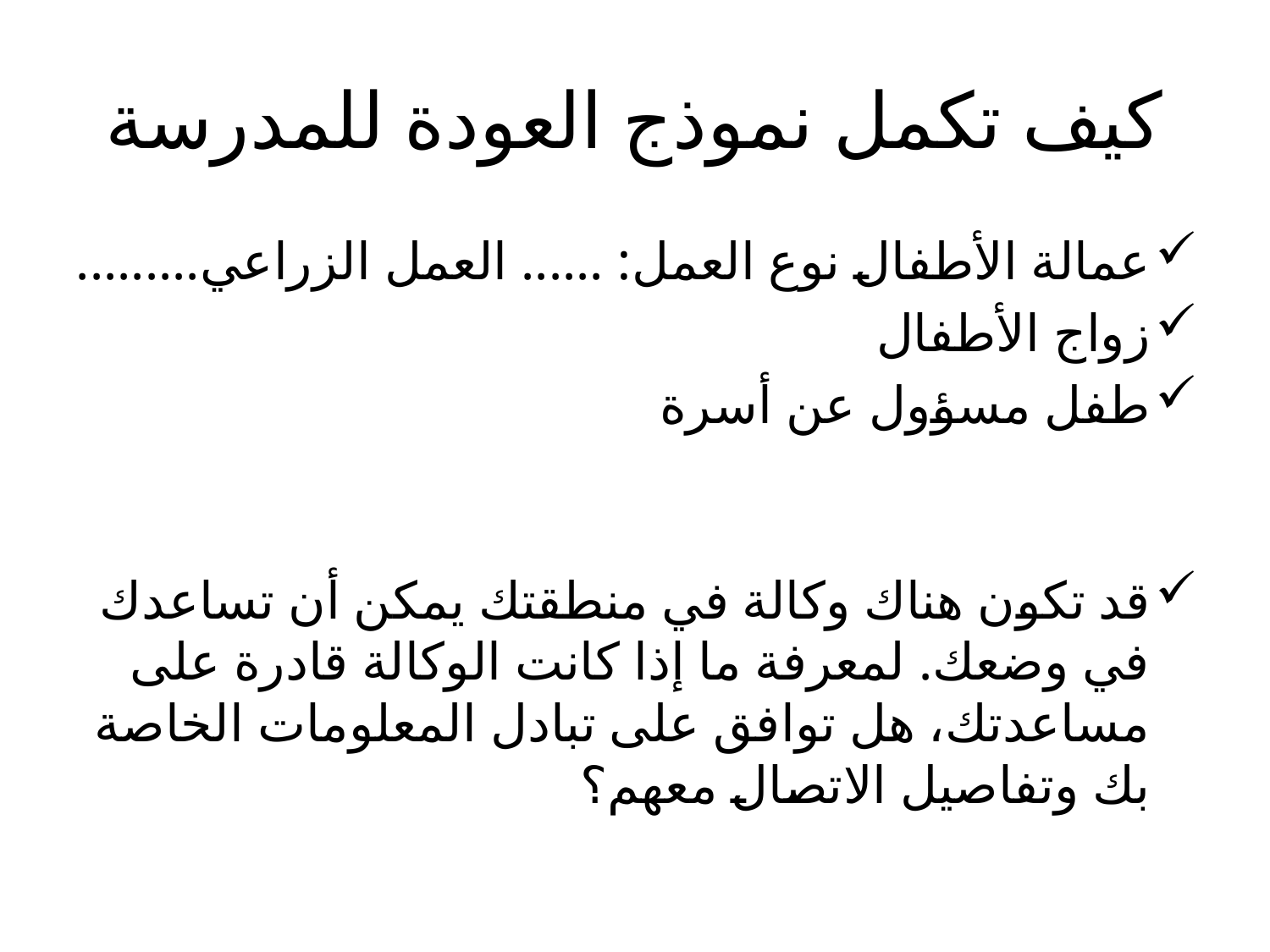

# كيف تكمل نموذج العودة للمدرسة
عمالة الأطفال نوع العمل: ...... العمل الزراعي.........
زواج الأطفال
طفل مسؤول عن أسرة
قد تكون هناك وكالة في منطقتك يمكن أن تساعدك في وضعك. لمعرفة ما إذا كانت الوكالة قادرة على مساعدتك، هل توافق على تبادل المعلومات الخاصة بك وتفاصيل الاتصال معهم؟